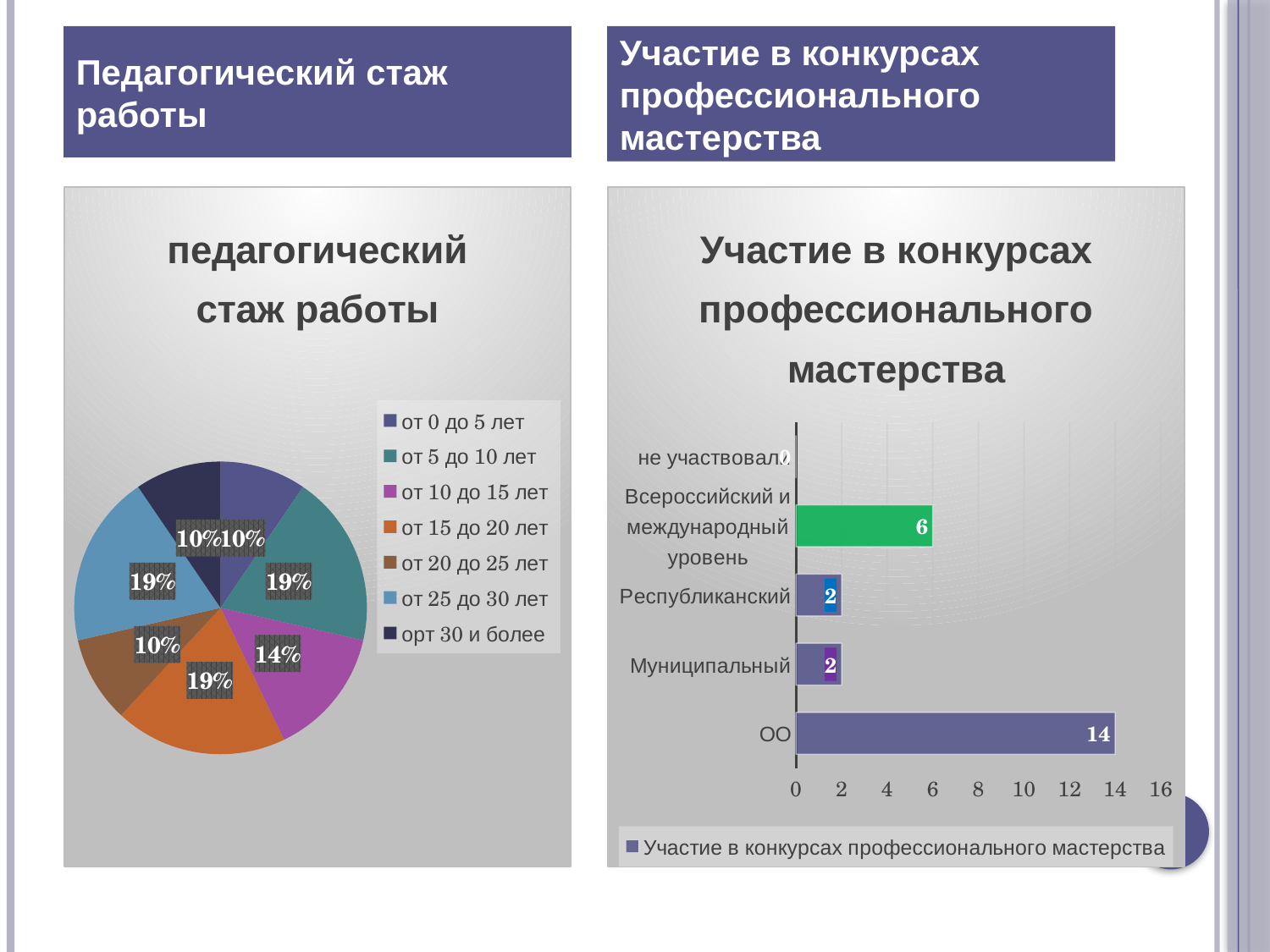

Педагогический стаж работы
Участие в конкурсах профессионального мастерства

### Chart:

| Category | педагогический стаж работы |
|---|---|
| от 0 до 5 лет | 2.0 |
| от 5 до 10 лет | 4.0 |
| от 10 до 15 лет  | 3.0 |
| от 15 до 20 лет | 4.0 |
| от 20 до 25 лет | 2.0 |
| от 25 до 30 лет | 4.0 |
| орт 30 и более | 2.0 |

### Chart:

| Category | Участие в конкурсах профессионального мастерства |
|---|---|
| ОО | 14.0 |
| Муниципальный | 2.0 |
| Республиканский | 2.0 |
| Всероссийский и международный уровень | 6.0 |
| не участвовали | 0.0 |